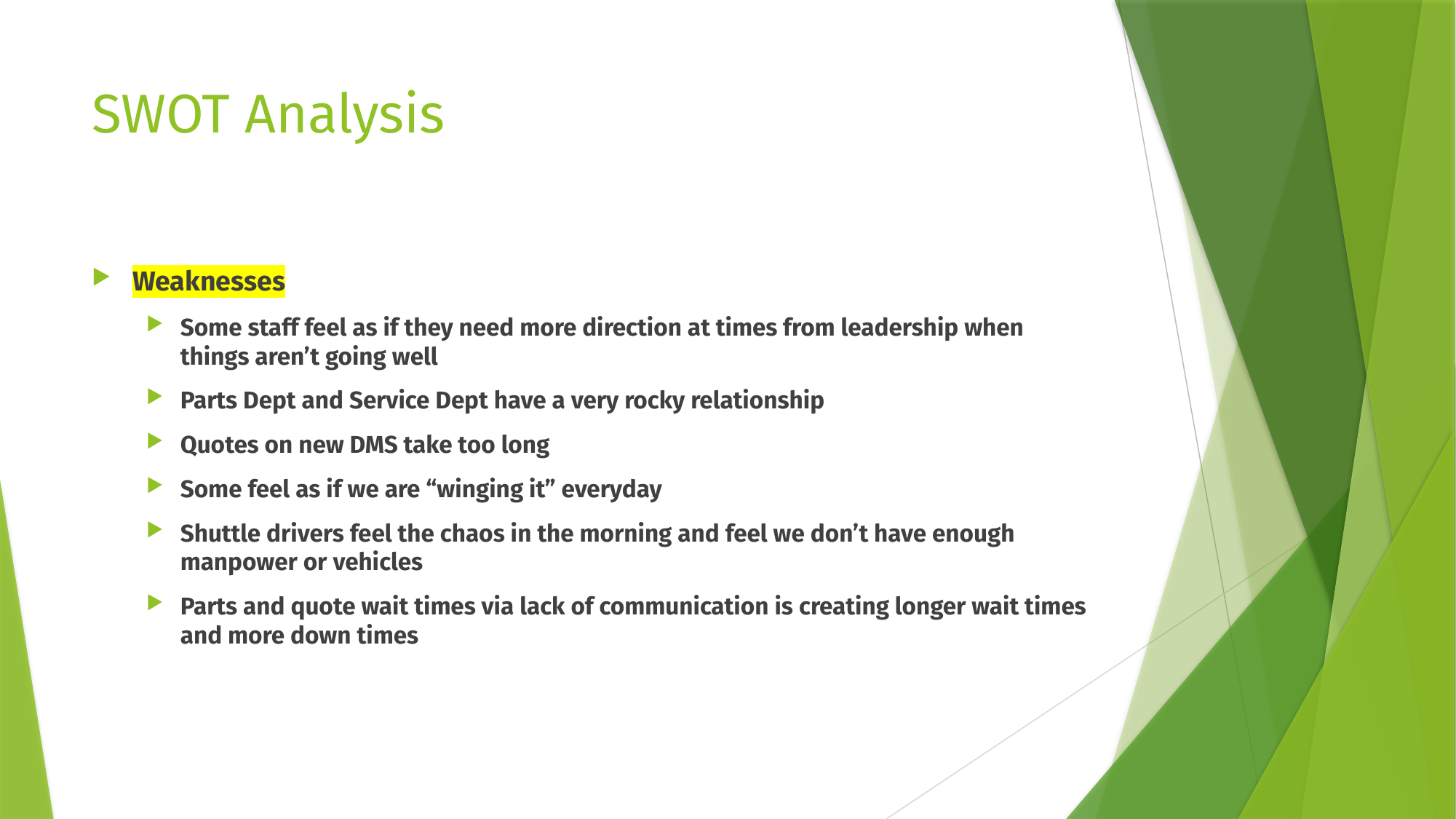

# SWOT Analysis
Weaknesses
Some staff feel as if they need more direction at times from leadership when things aren’t going well
Parts Dept and Service Dept have a very rocky relationship
Quotes on new DMS take too long
Some feel as if we are “winging it” everyday
Shuttle drivers feel the chaos in the morning and feel we don’t have enough manpower or vehicles
Parts and quote wait times via lack of communication is creating longer wait times and more down times